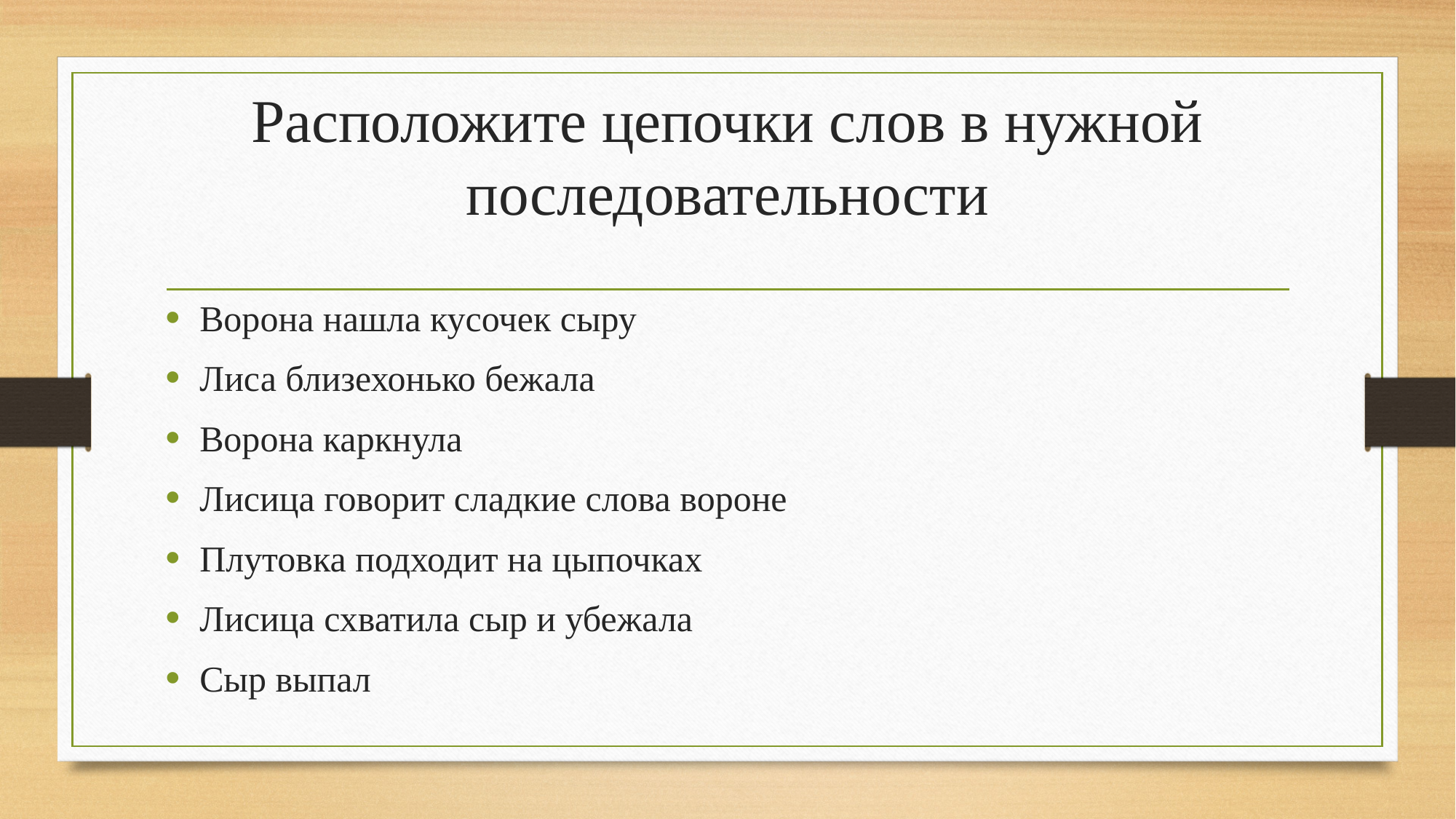

# Расположите цепочки слов в нужной последовательности
Ворона нашла кусочек сыру
Лиса близехонько бежала
Ворона каркнула
Лисица говорит сладкие слова вороне
Плутовка подходит на цыпочках
Лисица схватила сыр и убежала
Сыр выпал